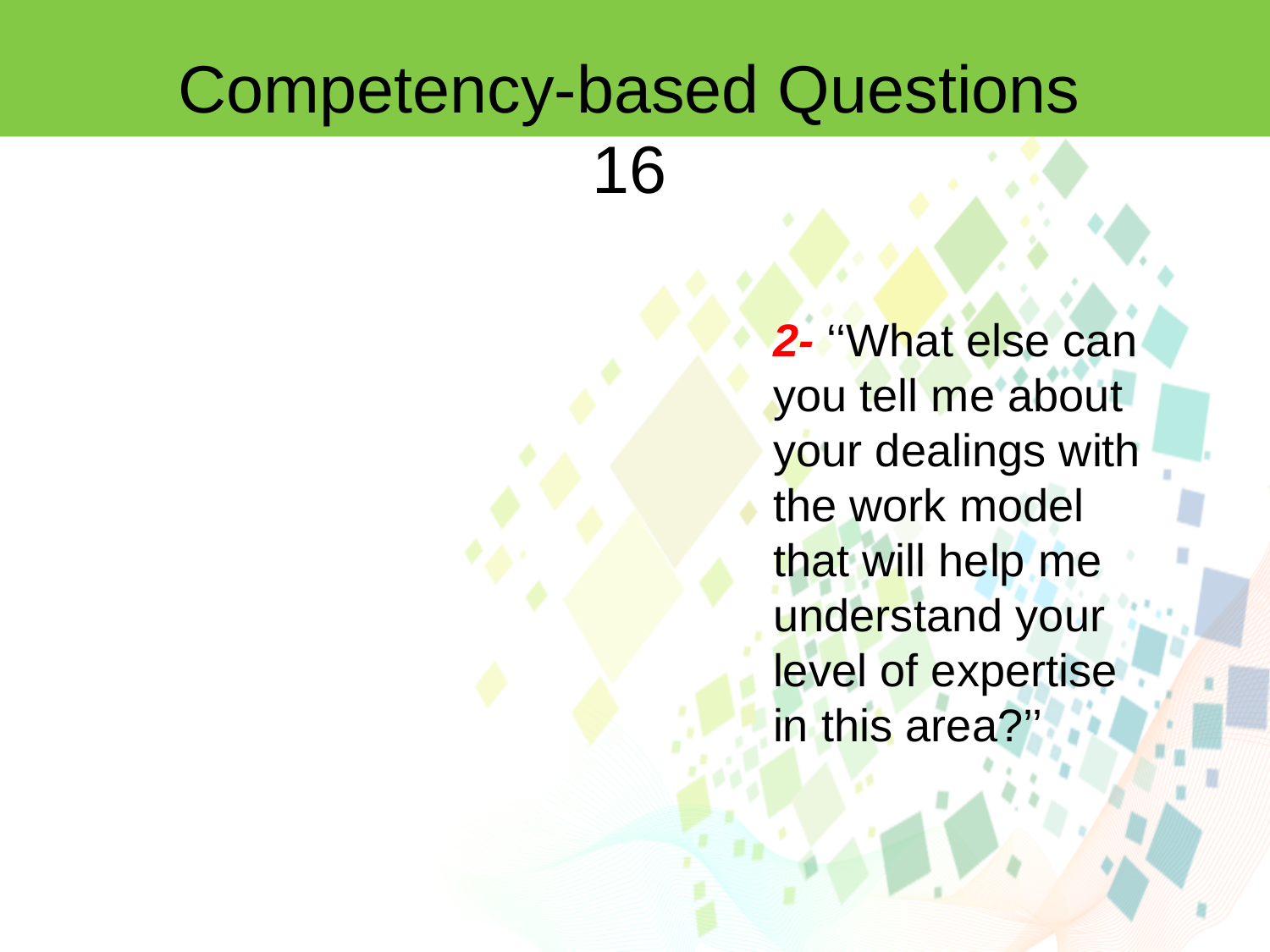

Competency-based Questions 16
2- ‘‘What else can you tell me about your dealings with the work model that will help me understand your level of expertise in this area?’’